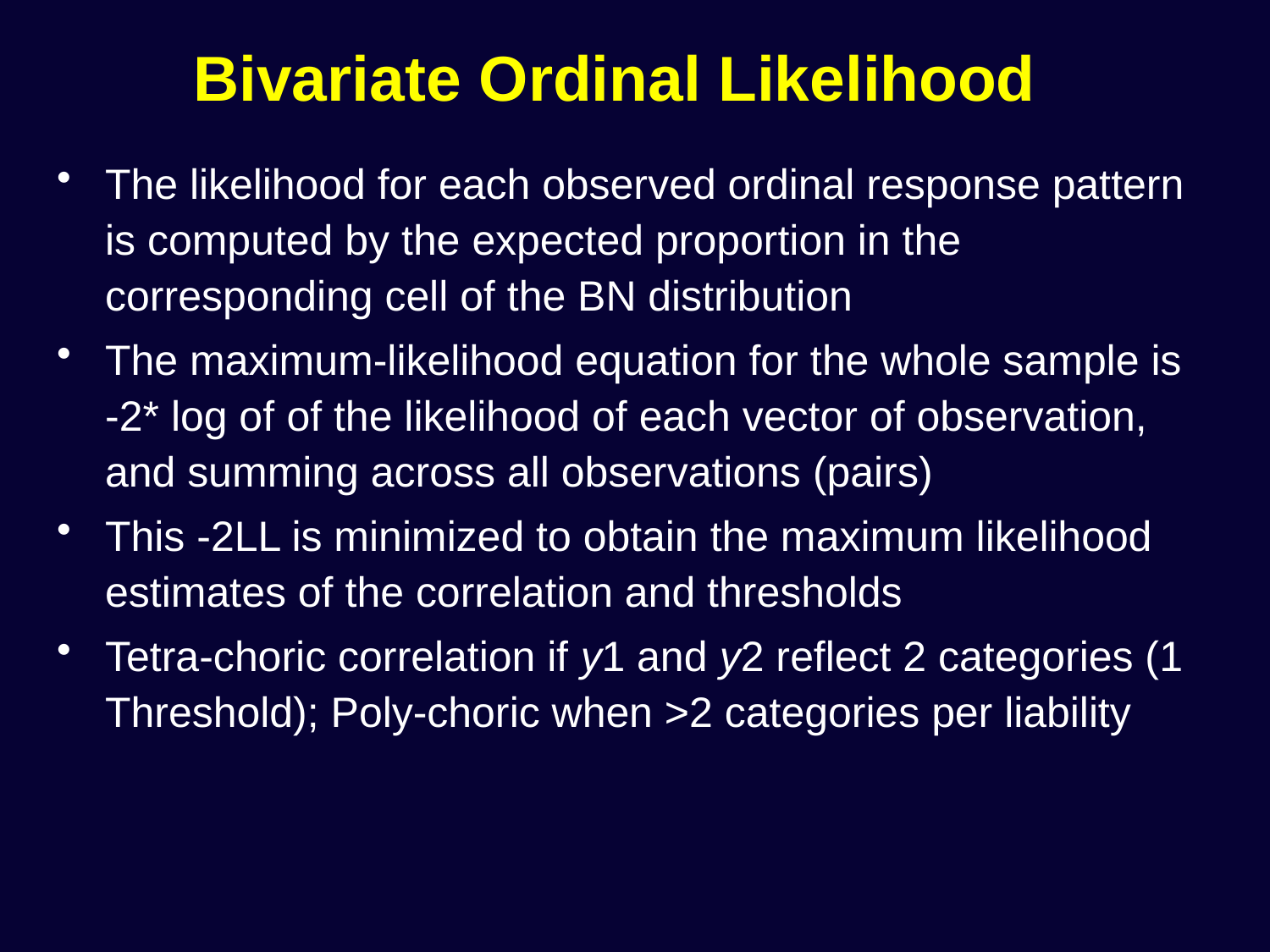

# Bivariate Ordinal Likelihood
The likelihood for each observed ordinal response pattern is computed by the expected proportion in the corresponding cell of the BN distribution
The maximum-likelihood equation for the whole sample is -2* log of of the likelihood of each vector of observation, and summing across all observations (pairs)
This -2LL is minimized to obtain the maximum likelihood estimates of the correlation and thresholds
Tetra-choric correlation if y1 and y2 reflect 2 categories (1 Threshold); Poly-choric when >2 categories per liability